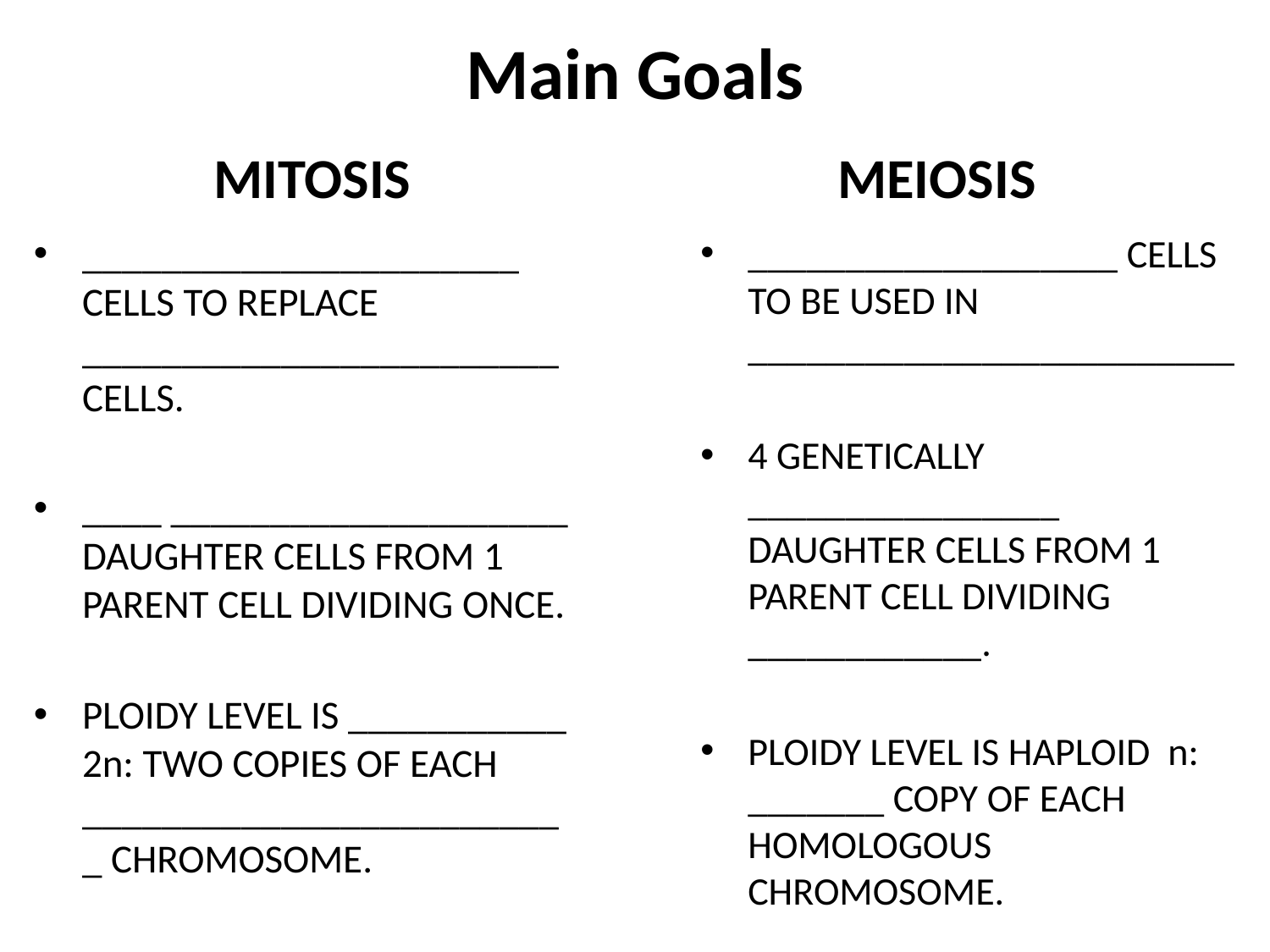

# Main Goals
MITOSIS
MEIOSIS
______________________ CELLS TO REPLACE ________________________ CELLS.

____ ____________________ DAUGHTER CELLS FROM 1 PARENT CELL DIVIDING ONCE.

PLOIDY LEVEL IS ___________ 2n: TWO COPIES OF EACH _________________________ CHROMOSOME.
___________________ CELLS TO BE USED IN _________________________

4 GENETICALLY ________________ DAUGHTER CELLS FROM 1 PARENT CELL DIVIDING ____________.

PLOIDY LEVEL IS HAPLOID  n: _______ COPY OF EACH HOMOLOGOUS CHROMOSOME.